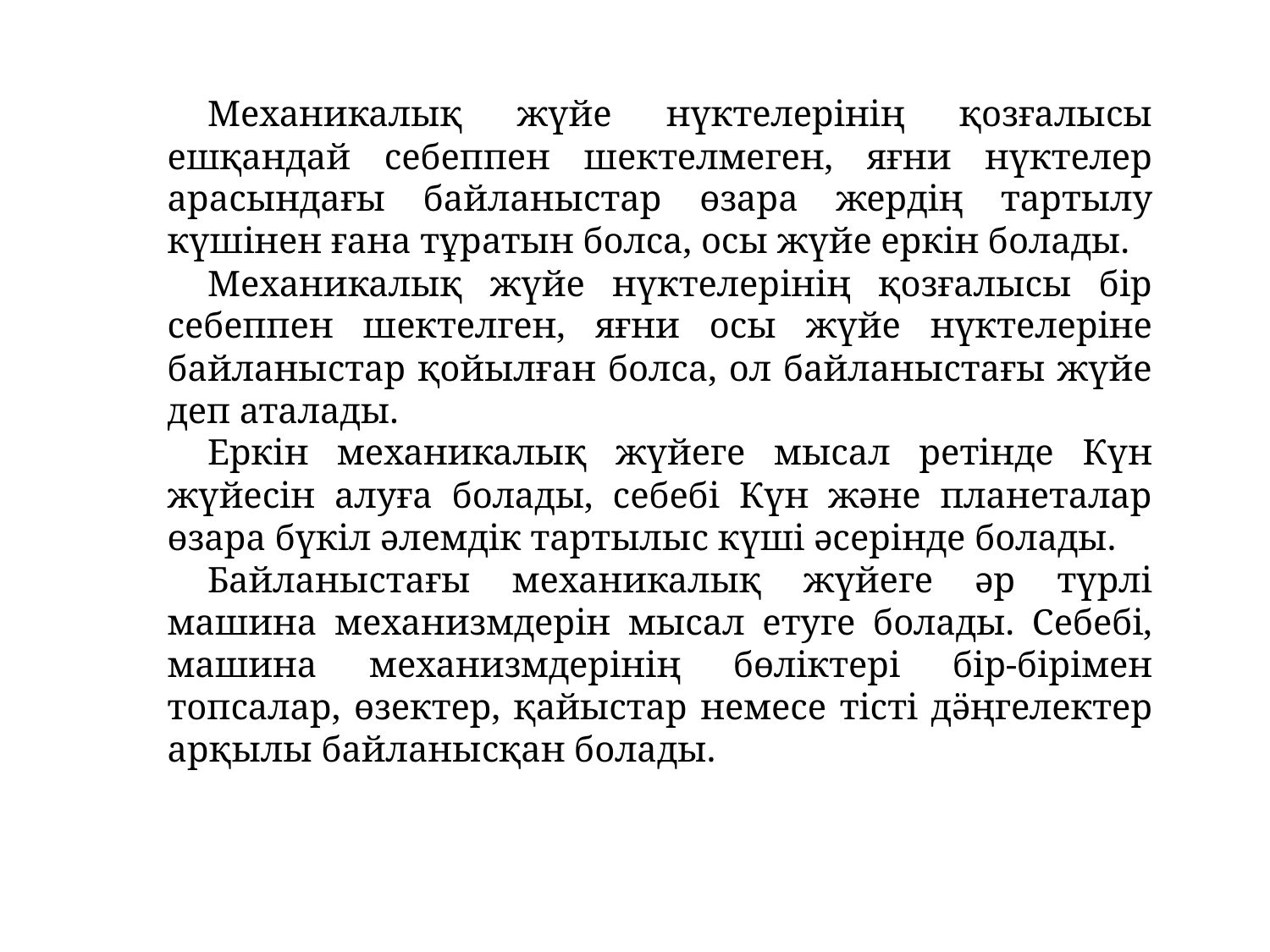

Механикалық жүйе нүктелерінің қозғалысы ешқандай себеппен шектелмеген, яғни нүктелер арасындағы байланыстар өзара жердің тартылу күшінен ғана тұратын болса, осы жүйе еркін болады.
Механикалық жүйе нүктелерінің қозғалысы бір себеппен шектелген, яғни осы жүйе нүктелеріне байланыстар қойылған болса, ол байланыстағы жүйе деп аталады.
Еркін механикалық жүйеге мысал ретінде Күн жүйесін алуға болады, себебі Күн және планеталар өзара бүкіл әлемдік тартылыс күші әсерінде болады.
Байланыстағы механикалық жүйеге әр түрлі машина механизмдерін мысал етуге болады. Себебі, машина механизмдерінің бөліктері бір-бірімен топсалар, өзектер, қайыстар немесе тісті дӛңгелектер арқылы байланысқан болады.